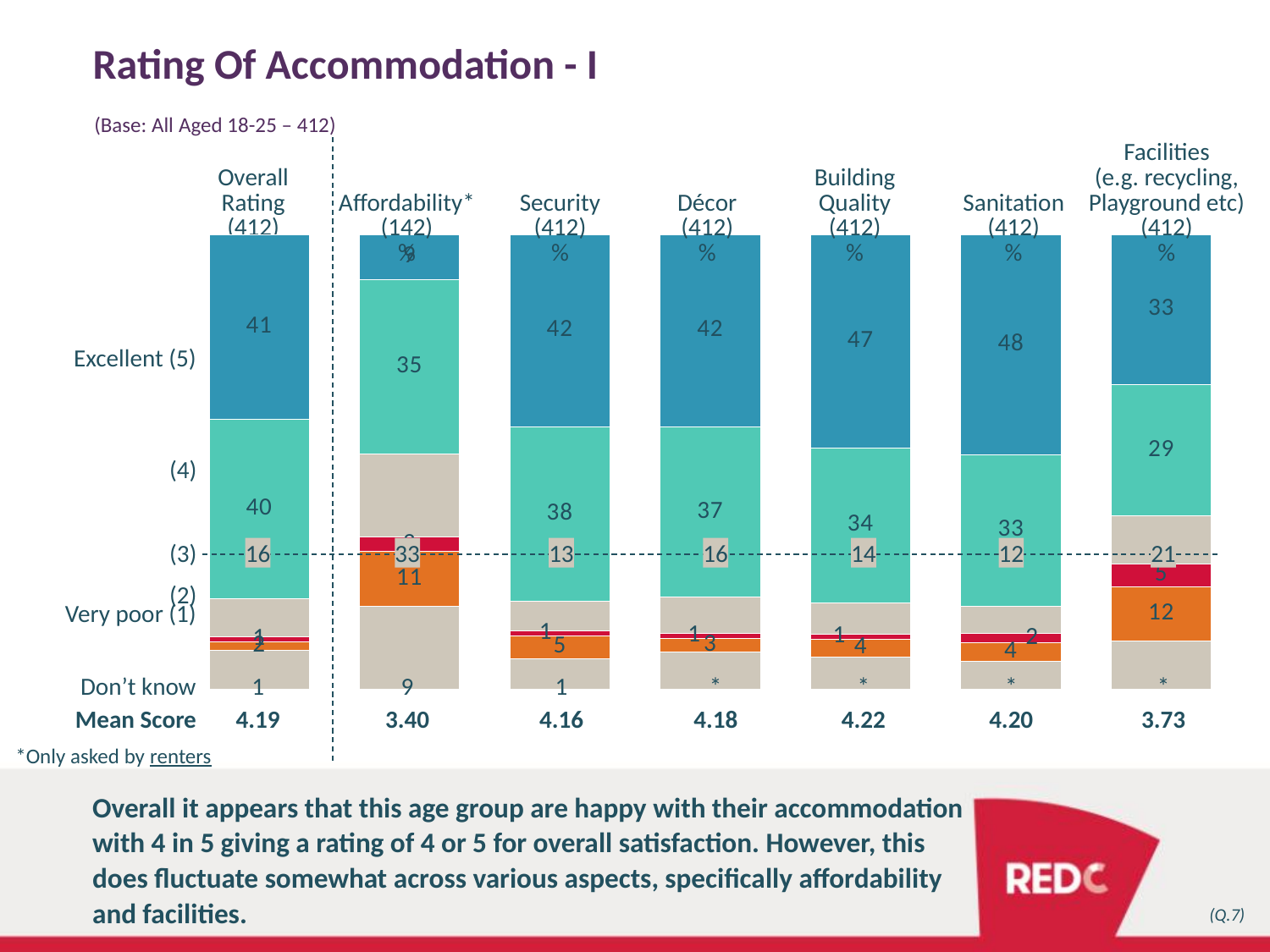

# Rating Of Accommodation - I
(Base: All Aged 18-25 – 412)
Facilities
(e.g. recycling,
Playground etc)
(412)
%
Overall
Rating
(412)
%
Building
Quality
(412)
%
Affordability*
(142)
%
Security
(412)
%
Décor
(412)
%
Sanitation
(412)
%

### Chart

| Category | Column1 | Column2 | Column3 | Column4 | Column5 | Column6 |
|---|---|---|---|---|---|---|
|  | -8.5 | -2.0 | -1.0 | 8.5 | 40.0 | 41.0 |
|  | -16.5 | -11.0 | -3.0 | 16.5 | 35.0 | 9.0 |
|  | -6.6 | -5.0 | -1.0 | 6.5 | 38.0 | 42.0 |
|  | -8.0 | -3.0 | -1.0 | 8.0 | 37.0 | 42.0 |
|  | -7.0 | -4.0 | -1.0 | 7.0 | 34.0 | 47.0 |
|  | -6.0 | -4.0 | -2.0 | 6.0 | 33.0 | 48.0 |
|  | -10.5 | -12.0 | -5.0 | 10.5 | 29.0 | 33.0 |
Excellent (5)
(4)
(3)
16
33
13
16
14
12
21
(2)
Very poor (1)
Don’t know
1
9
1
*
*
*
*
Mean Score
4.19
3.40
4.16
4.18
4.22
4.20
3.73
*Only asked by renters
Overall it appears that this age group are happy with their accommodation with 4 in 5 giving a rating of 4 or 5 for overall satisfaction. However, this does fluctuate somewhat across various aspects, specifically affordability and facilities.
(Q.7)